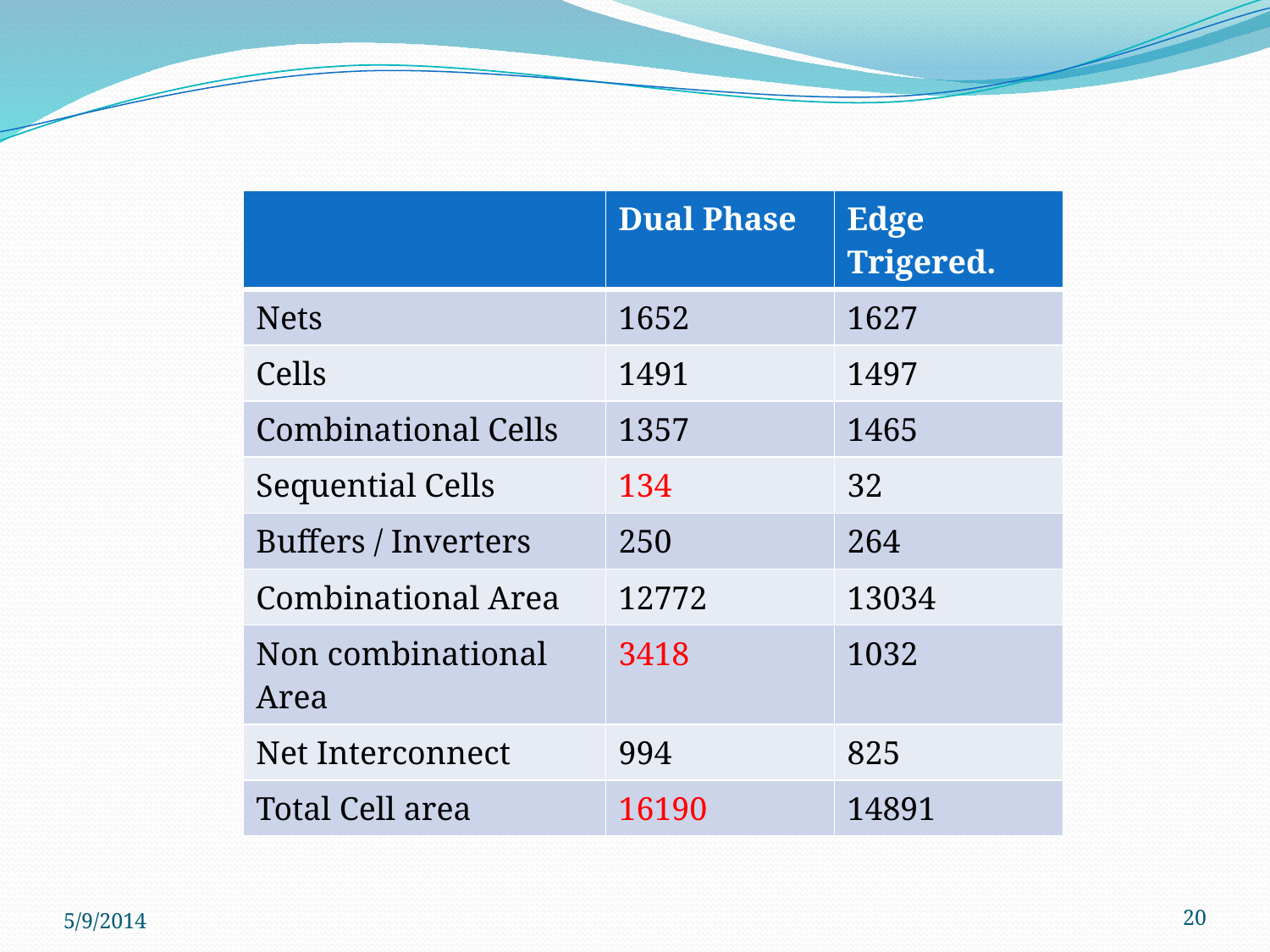

#
|  | Dual Phase | Edge Trigered. |
| --- | --- | --- |
| Nets | 1652 | 1627 |
| Cells | 1491 | 1497 |
| Combinational Cells | 1357 | 1465 |
| Sequential Cells | 134 | 32 |
| Buffers / Inverters | 250 | 264 |
| Combinational Area | 12772 | 13034 |
| Non combinational Area | 3418 | 1032 |
| Net Interconnect | 994 | 825 |
| Total Cell area | 16190 | 14891 |
5/9/2014
20